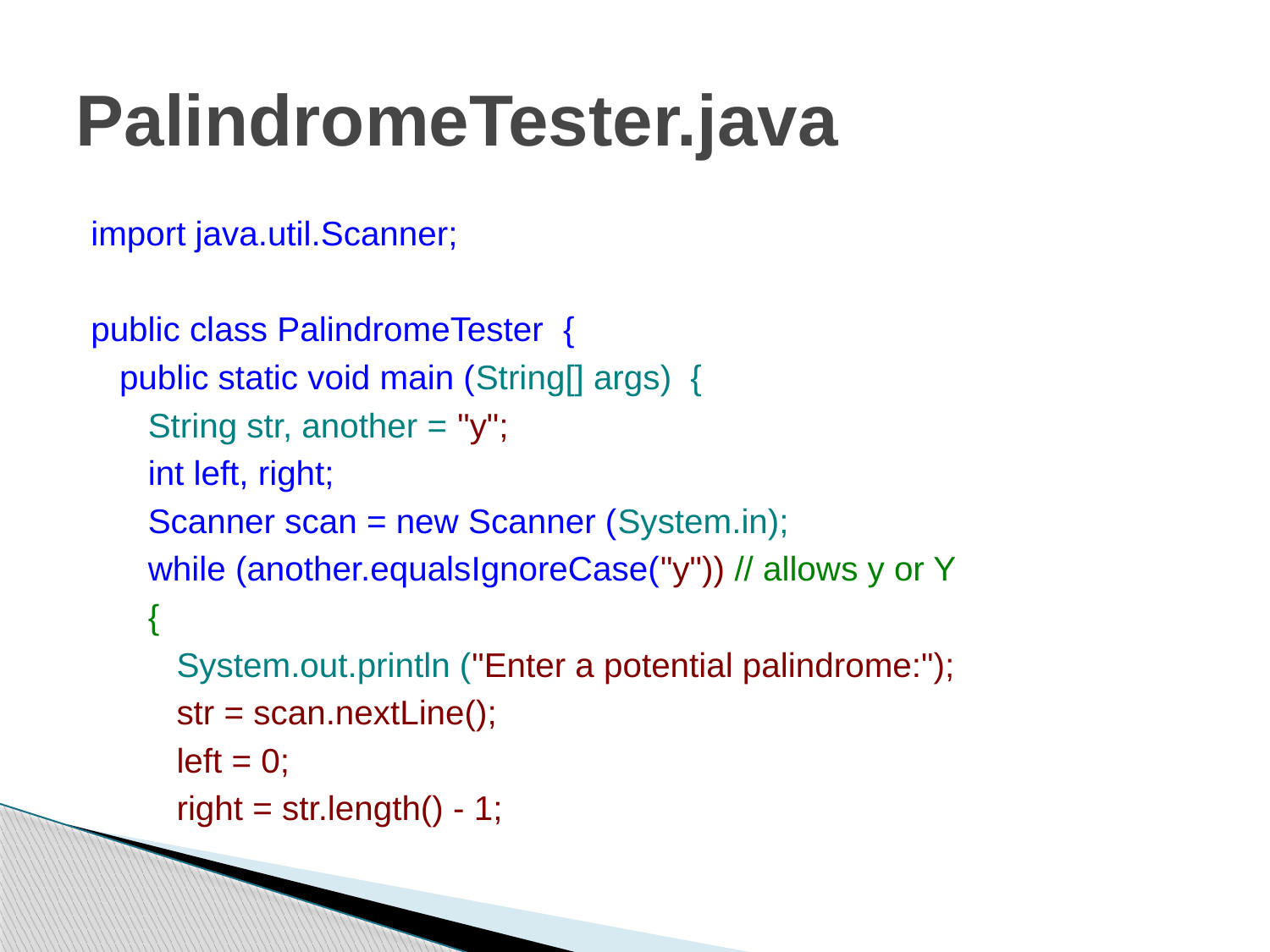

# PalindromeTester.java
import java.util.Scanner;

public class PalindromeTester  {
   public static void main (String[] args)  {
      String str, another = "y";
      int left, right;
      Scanner scan = new Scanner (System.in);
      while (another.equalsIgnoreCase("y")) // allows y or Y
      {
         System.out.println ("Enter a potential palindrome:");
         str = scan.nextLine();
         left = 0;
         right = str.length() - 1;